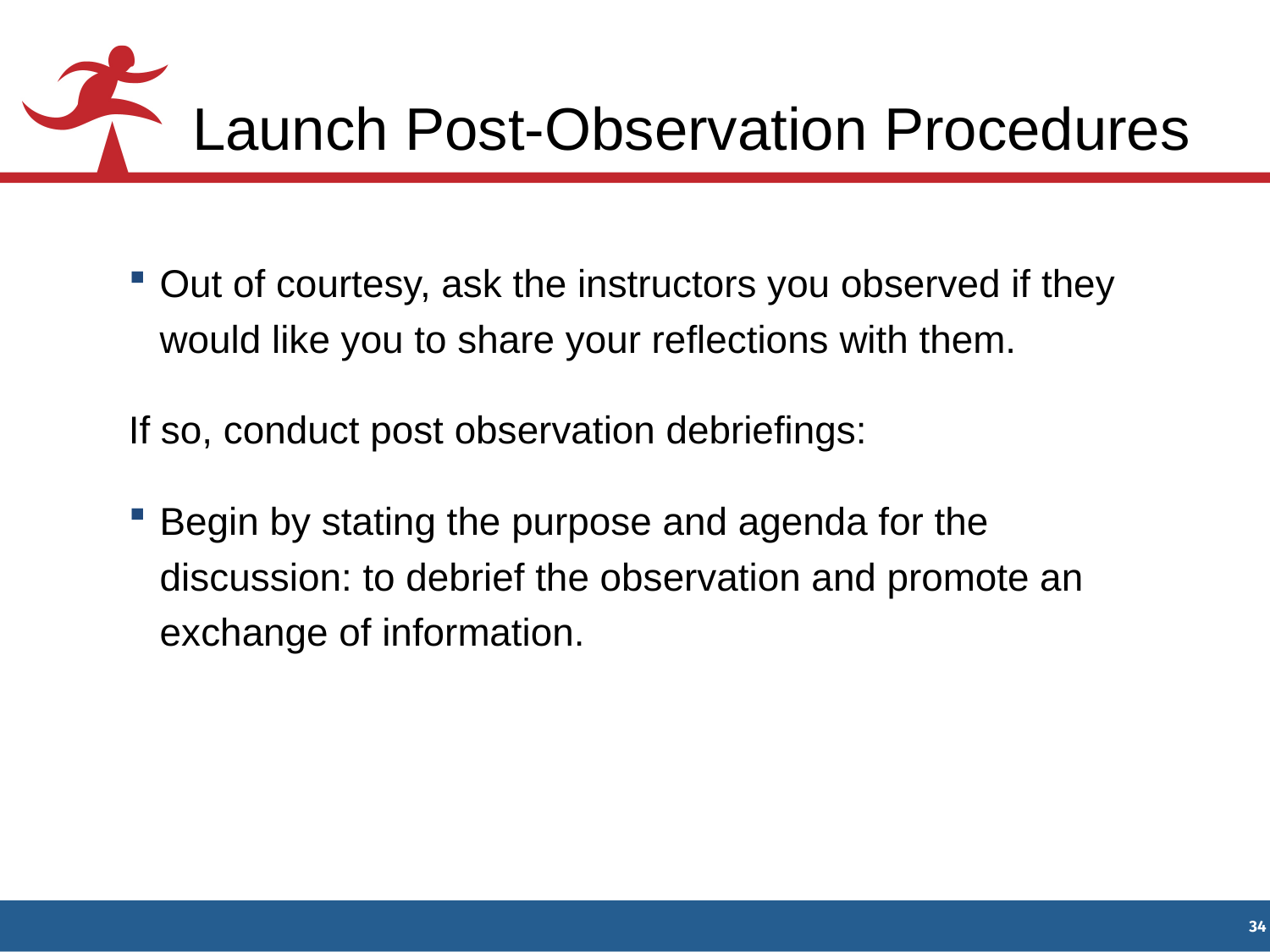

# Launch Post-Observation Procedures
Out of courtesy, ask the instructors you observed if they would like you to share your reflections with them.
If so, conduct post observation debriefings:
Begin by stating the purpose and agenda for the discussion: to debrief the observation and promote an exchange of information.